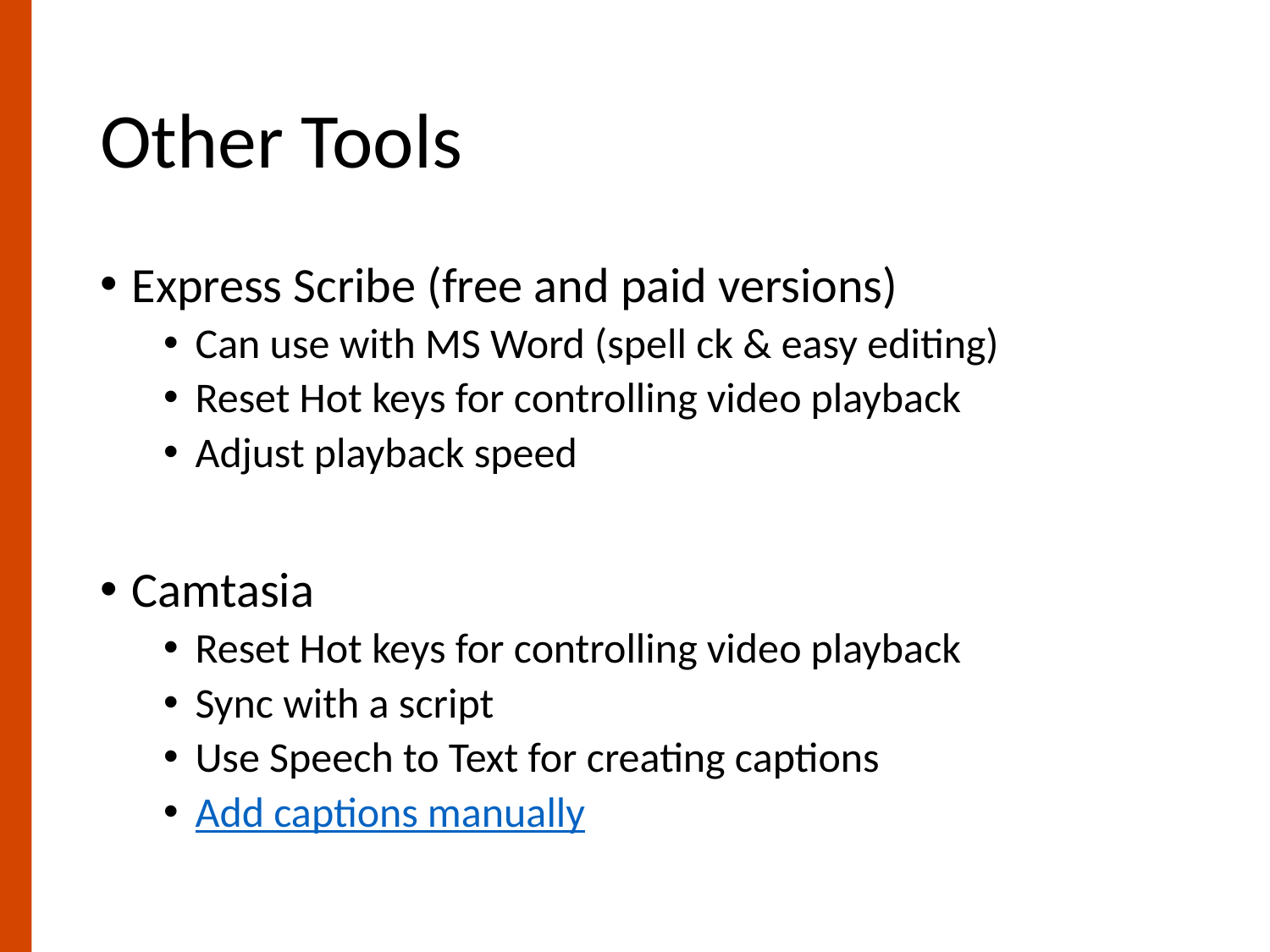

# Other Tools
Express Scribe (free and paid versions)
Can use with MS Word (spell ck & easy editing)
Reset Hot keys for controlling video playback
Adjust playback speed

Camtasia
Reset Hot keys for controlling video playback
Sync with a script
Use Speech to Text for creating captions
Add captions manually